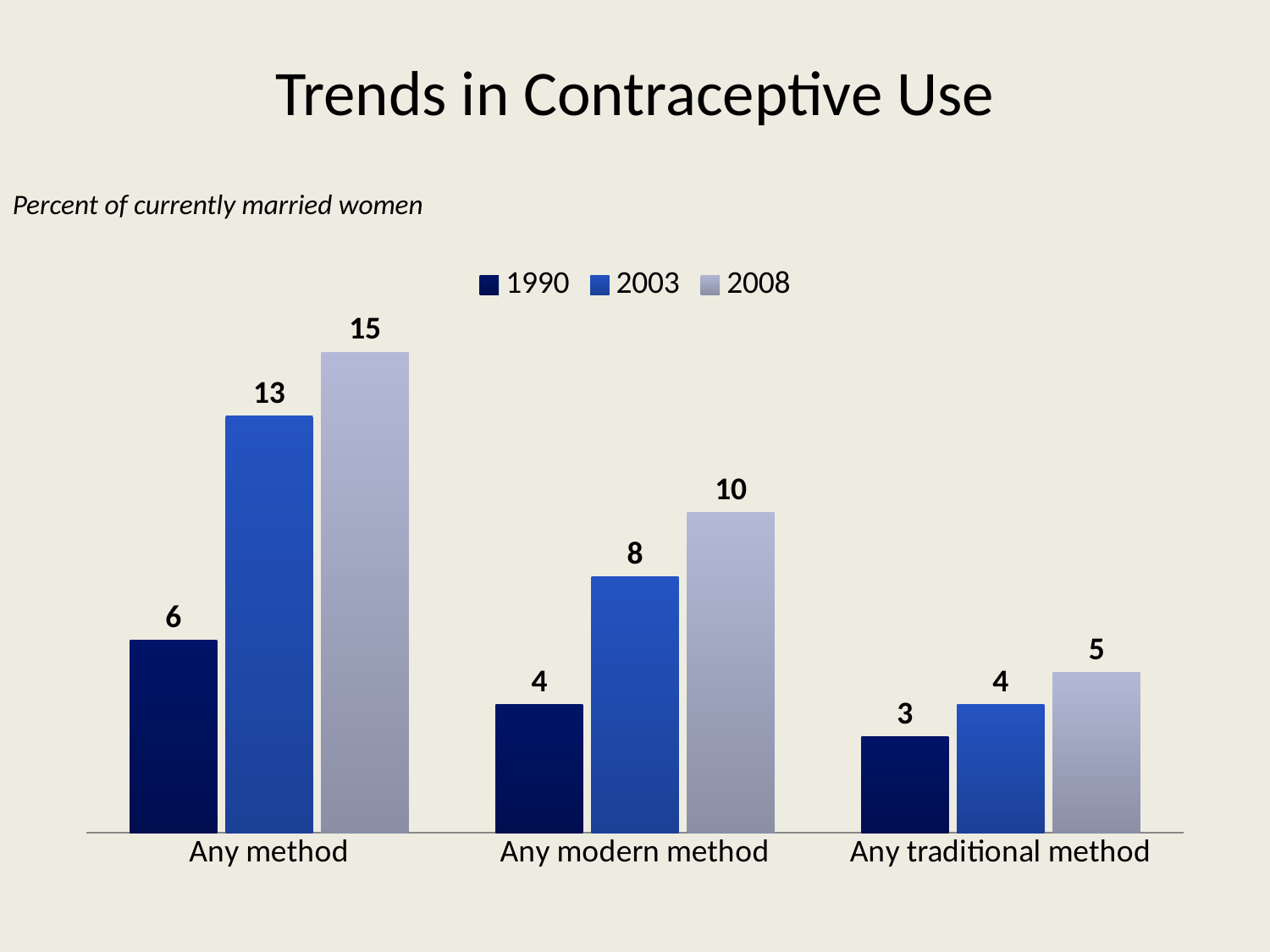

# Trends in Contraceptive Use
Percent of currently married women

### Chart

| Category | 1990 | 2003 | 2008 |
|---|---|---|---|
| Any method | 6.0 | 13.0 | 15.0 |
| Any modern method | 4.0 | 8.0 | 10.0 |
| Any traditional method | 3.0 | 4.0 | 5.0 |